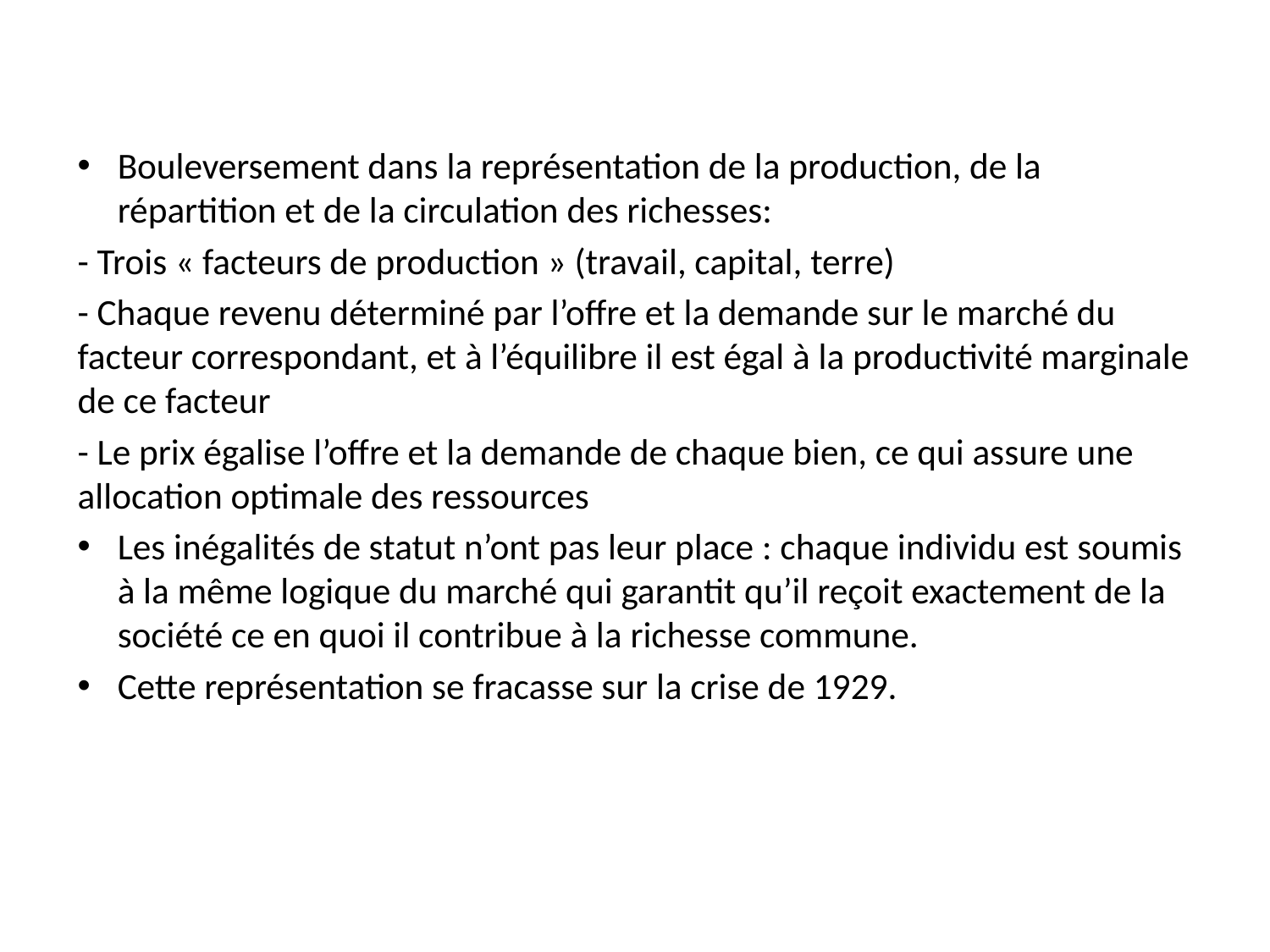

#
Bouleversement dans la représentation de la production, de la répartition et de la circulation des richesses:
- Trois « facteurs de production » (travail, capital, terre)
- Chaque revenu déterminé par l’offre et la demande sur le marché du facteur correspondant, et à l’équilibre il est égal à la productivité marginale de ce facteur
- Le prix égalise l’offre et la demande de chaque bien, ce qui assure une allocation optimale des ressources
Les inégalités de statut n’ont pas leur place : chaque individu est soumis à la même logique du marché qui garantit qu’il reçoit exactement de la société ce en quoi il contribue à la richesse commune.
Cette représentation se fracasse sur la crise de 1929.